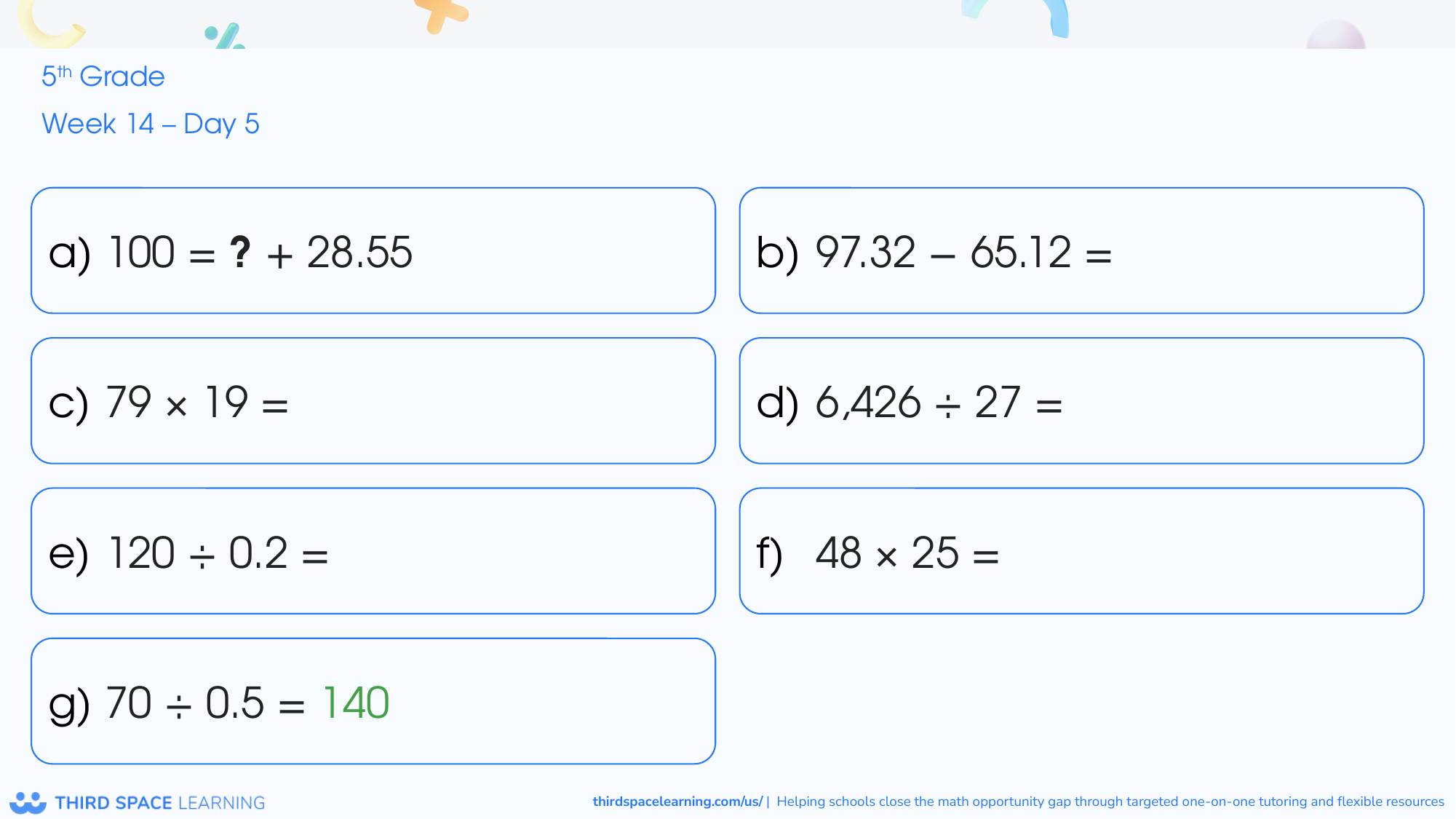

5th Grade
Week 14 – Day 5
100 = ? + 28.55
97.32 − 65.12 =
79 × 19 =
6,426 ÷ 27 =
120 ÷ 0.2 =
48 × 25 =
70 ÷ 0.5 = 140